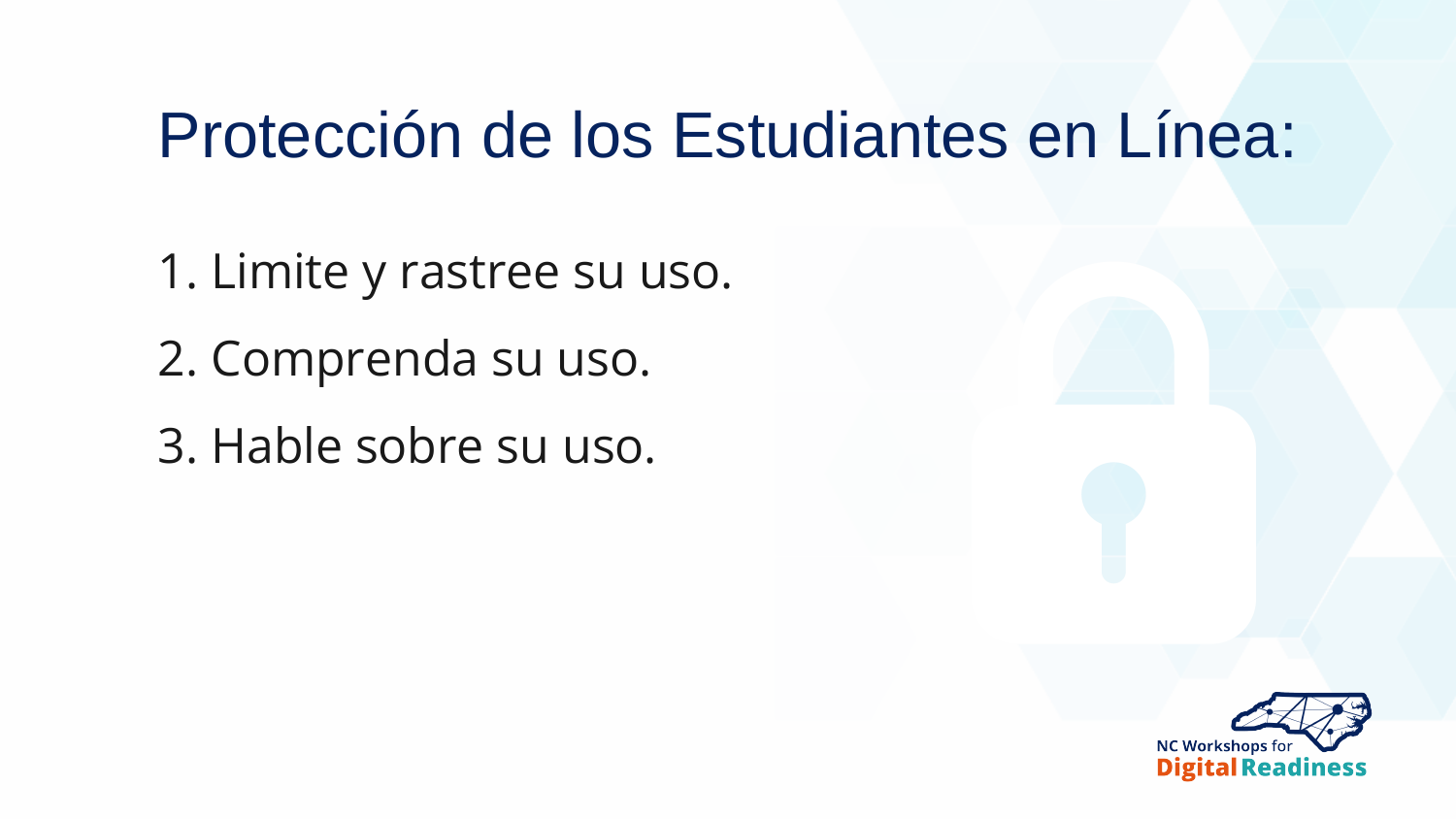

Protección de los Estudiantes en Línea:
1. Limite y rastree su uso.
2. Comprenda su uso.
3. Hable sobre su uso.